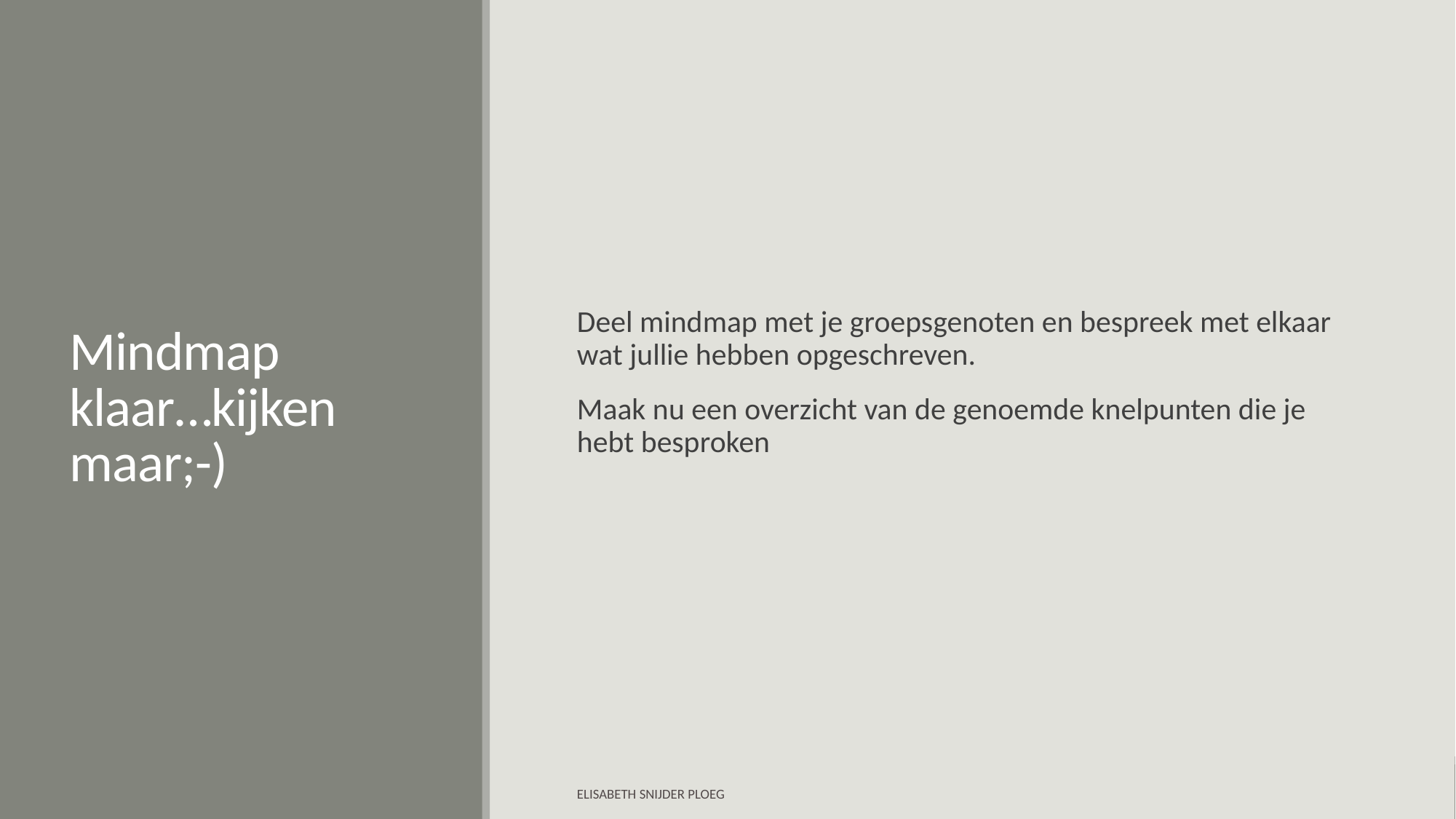

# Mindmap klaar…kijken maar;-)
Deel mindmap met je groepsgenoten en bespreek met elkaar wat jullie hebben opgeschreven.
Maak nu een overzicht van de genoemde knelpunten die je hebt besproken

Elisabeth Snijder Ploeg